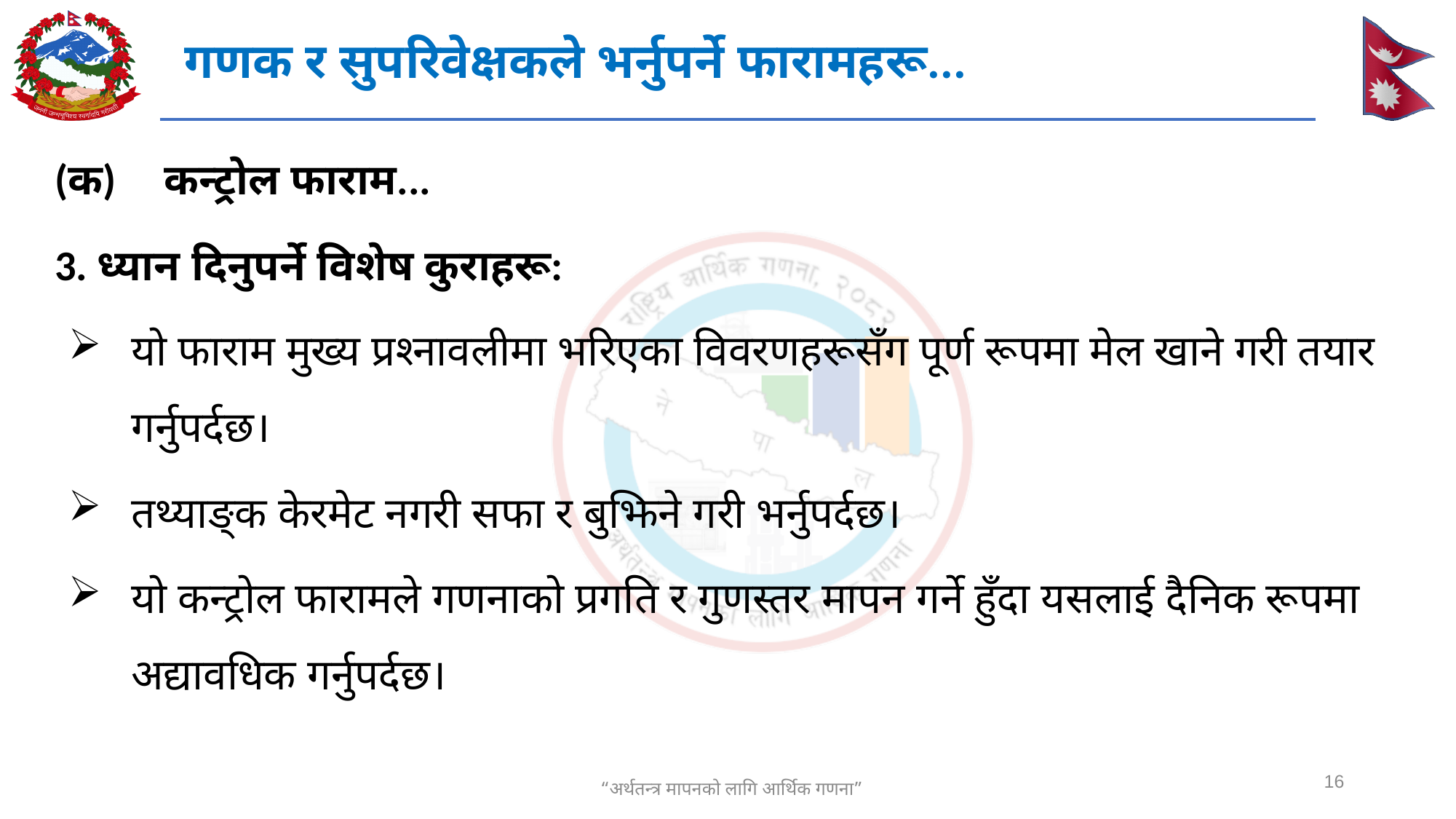

गणक र सुपरिवेक्षकले भर्नुपर्ने फारामहरू...
(क) 	कन्ट्रोल फाराम...
3. ध्यान दिनुपर्ने विशेष कुराहरू:
यो फाराम मुख्य प्रश्नावलीमा भरिएका विवरणहरूसँग पूर्ण रूपमा मेल खाने गरी तयार गर्नुपर्दछ।
तथ्याङ्क केरमेट नगरी सफा र बुझिने गरी भर्नुपर्दछ।
यो कन्ट्रोल फारामले गणनाको प्रगति र गुणस्तर मापन गर्ने हुँदा यसलाई दैनिक रूपमा अद्यावधिक गर्नुपर्दछ।
16
“अर्थतन्त्र मापनको लागि आर्थिक गणना”